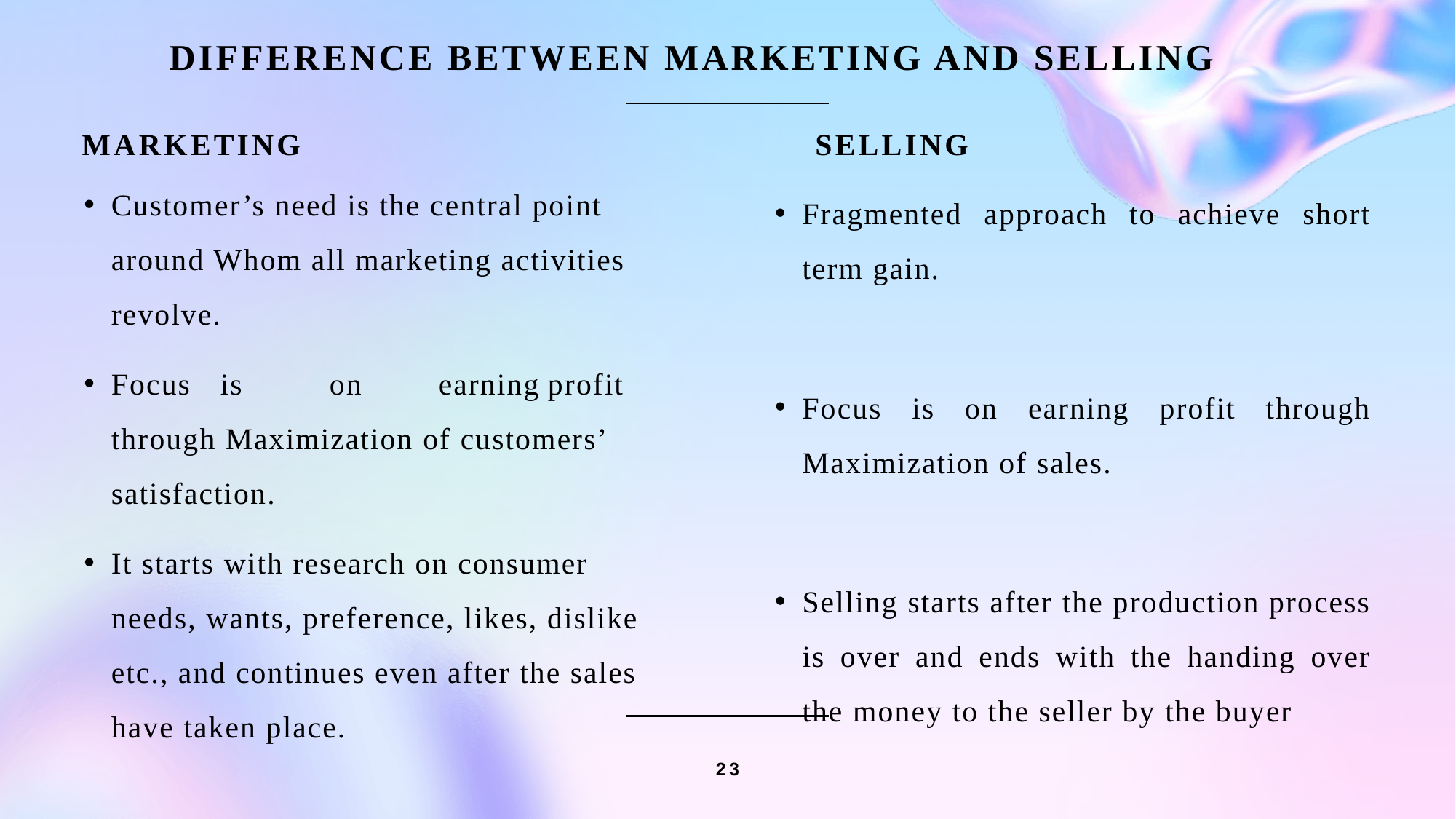

DIFFERENCE BETWEEN MARKETING AND SELLING
marketing
selling

Customer’s need is the central point around Whom all marketing activities revolve.
Focus	is	on	earning	profit through Maximization of customers’ satisfaction.
It starts with research on consumer needs, wants, preference, likes, dislike etc., and continues even after the sales have taken place.
Fragmented approach to achieve short term gain.

Focus is on earning profit through Maximization of sales.

Selling starts after the production process is over and ends with the handing over the money to the seller by the buyer
23